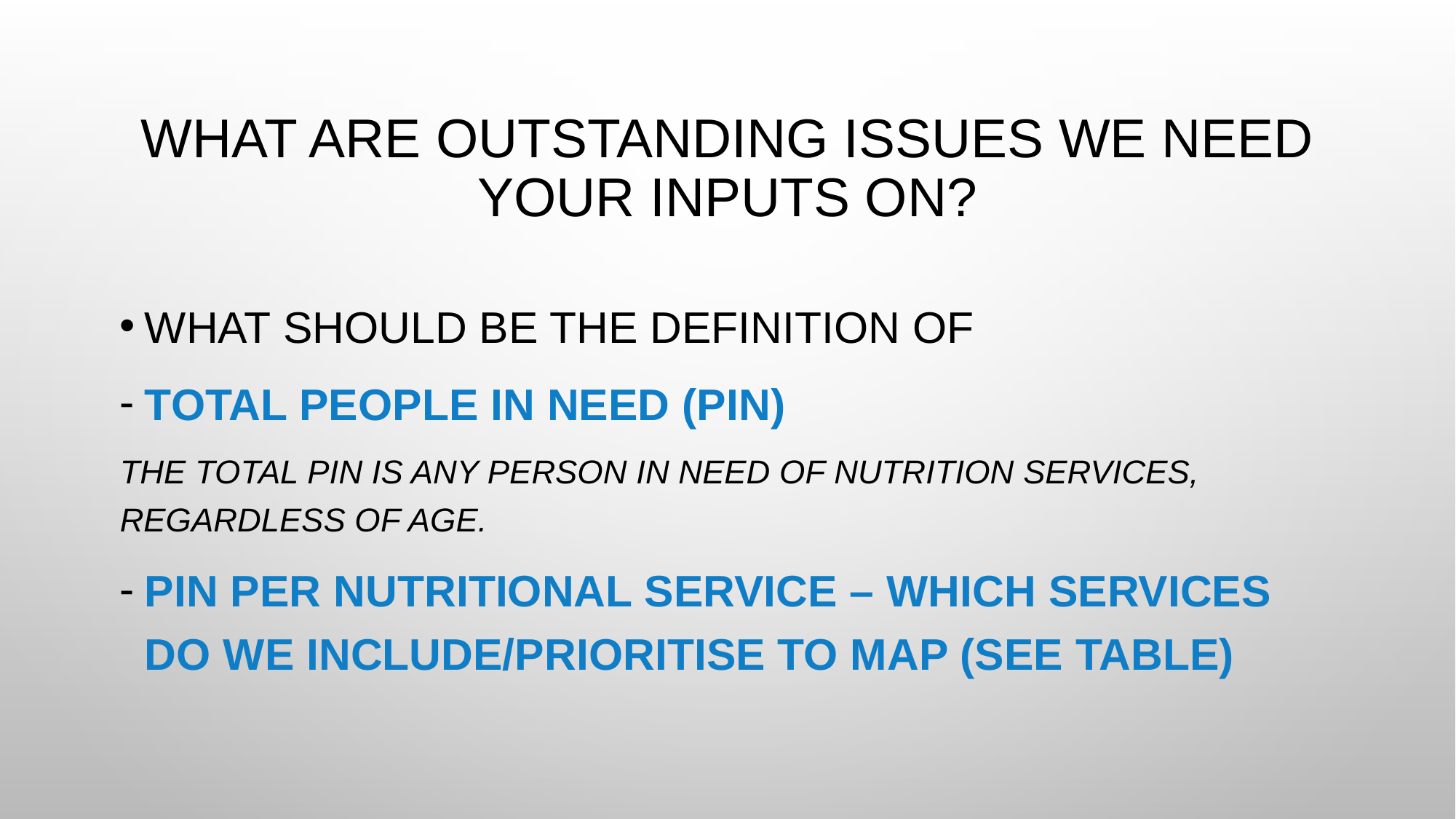

# What are outstanding issues we need your inputs on?
What should be the definition of
Total People in Need (PiN)
the total PiN is any person in need of nutrition services, regardless of age.
PiN per nutritional service – which services do we include/prioritise to map (see table)